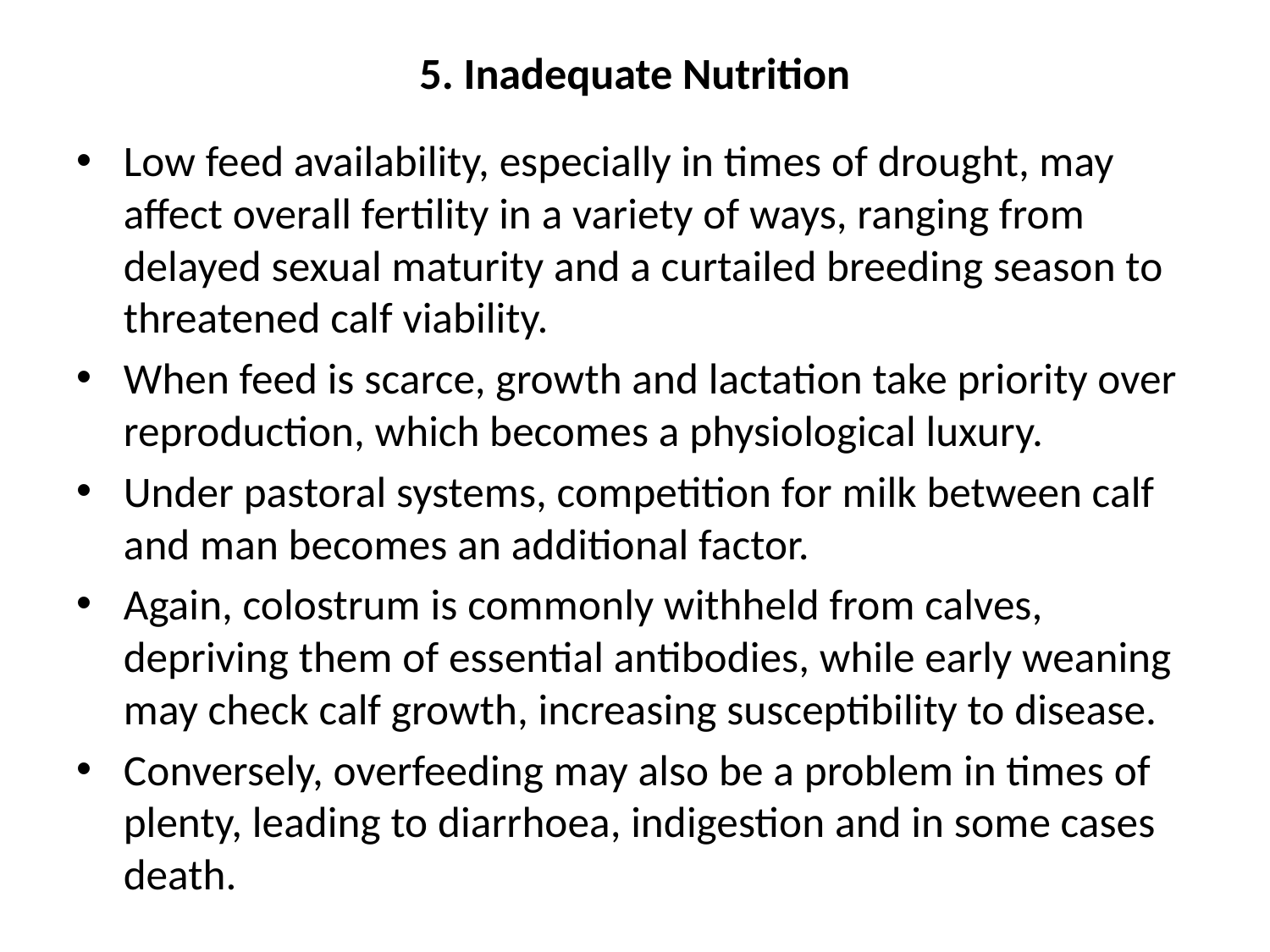

# 5. Inadequate Nutrition
Low feed availability, especially in times of drought, may affect overall fertility in a variety of ways, ranging from delayed sexual maturity and a curtailed breeding season to threatened calf viability.
When feed is scarce, growth and lactation take priority over reproduction, which becomes a physiological luxury.
Under pastoral systems, competition for milk between calf and man becomes an additional factor.
Again, colostrum is commonly withheld from calves, depriving them of essential antibodies, while early weaning may check calf growth, increasing susceptibility to disease.
Conversely, overfeeding may also be a problem in times of plenty, leading to diarrhoea, indigestion and in some cases death.